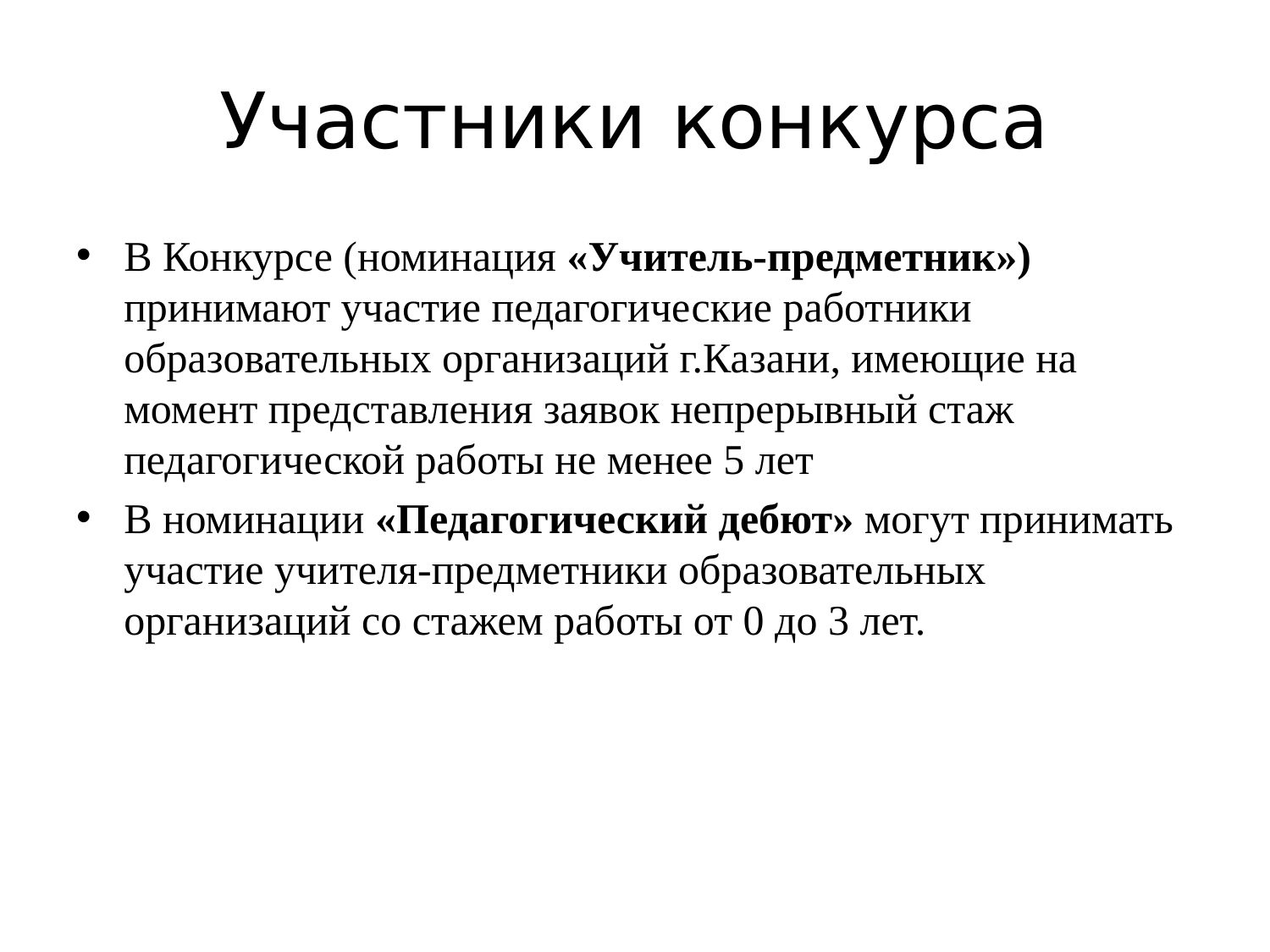

# Участники конкурса
В Конкурсе (номинация «Учитель-предметник») принимают участие педагогические работники образовательных организаций г.Казани, имеющие на момент представления заявок непрерывный стаж педагогической работы не менее 5 лет
В номинации «Педагогический дебют» могут принимать участие учителя-предметники образовательных организаций со стажем работы от 0 до 3 лет.